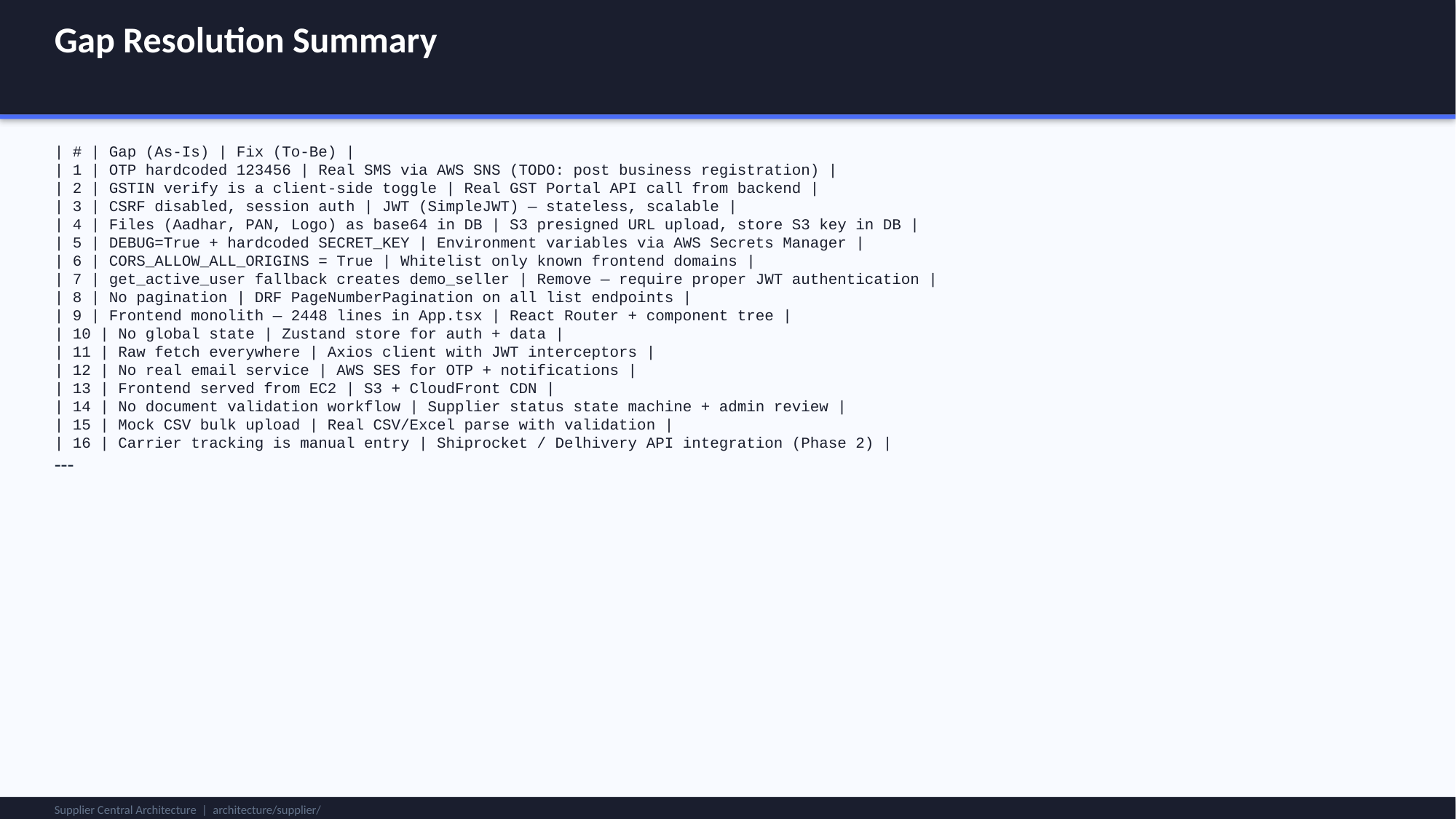

Gap Resolution Summary

| # | Gap (As-Is) | Fix (To-Be) |
| 1 | OTP hardcoded 123456 | Real SMS via AWS SNS (TODO: post business registration) |
| 2 | GSTIN verify is a client-side toggle | Real GST Portal API call from backend |
| 3 | CSRF disabled, session auth | JWT (SimpleJWT) — stateless, scalable |
| 4 | Files (Aadhar, PAN, Logo) as base64 in DB | S3 presigned URL upload, store S3 key in DB |
| 5 | DEBUG=True + hardcoded SECRET_KEY | Environment variables via AWS Secrets Manager |
| 6 | CORS_ALLOW_ALL_ORIGINS = True | Whitelist only known frontend domains |
| 7 | get_active_user fallback creates demo_seller | Remove — require proper JWT authentication |
| 8 | No pagination | DRF PageNumberPagination on all list endpoints |
| 9 | Frontend monolith — 2448 lines in App.tsx | React Router + component tree |
| 10 | No global state | Zustand store for auth + data |
| 11 | Raw fetch everywhere | Axios client with JWT interceptors |
| 12 | No real email service | AWS SES for OTP + notifications |
| 13 | Frontend served from EC2 | S3 + CloudFront CDN |
| 14 | No document validation workflow | Supplier status state machine + admin review |
| 15 | Mock CSV bulk upload | Real CSV/Excel parse with validation |
| 16 | Carrier tracking is manual entry | Shiprocket / Delhivery API integration (Phase 2) |
---

Supplier Central Architecture  |  architecture/supplier/